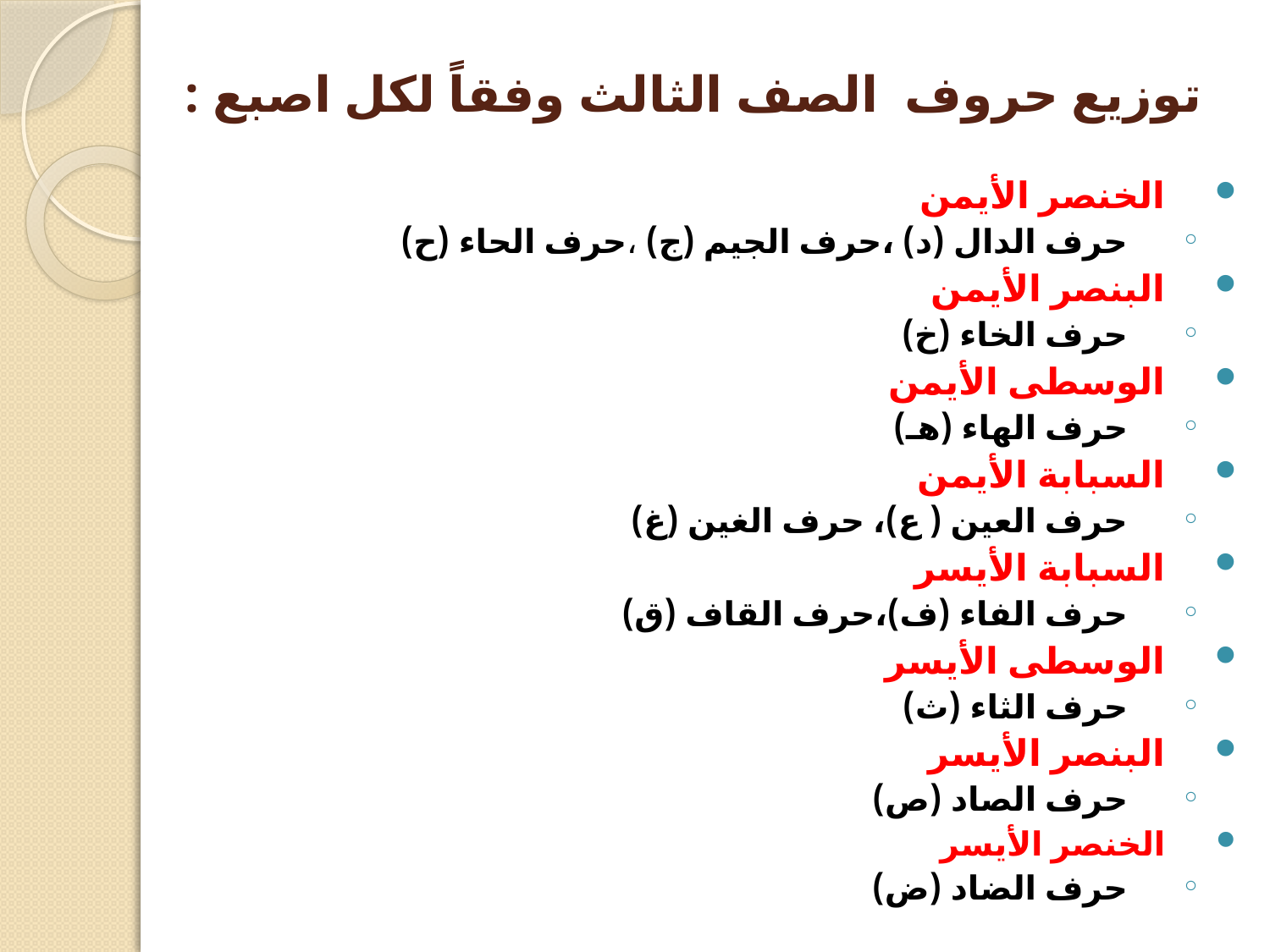

# توزيع حروف  الصف الثالث وفقاً لكل اصبع :
الخنصر الأيمن
حرف الدال (د) ،حرف الجيم (ج) ،حرف الحاء (ح)
البنصر الأيمن
حرف الخاء (خ)
الوسطى الأيمن
حرف الهاء (هـ)
السبابة الأيمن
حرف العين ( ع)، حرف الغين (غ)
السبابة الأيسر
حرف الفاء (ف)،حرف القاف (ق)
الوسطى الأيسر
حرف الثاء (ث)
البنصر الأيسر
حرف الصاد (ص)
الخنصر الأيسر
حرف الضاد (ض)